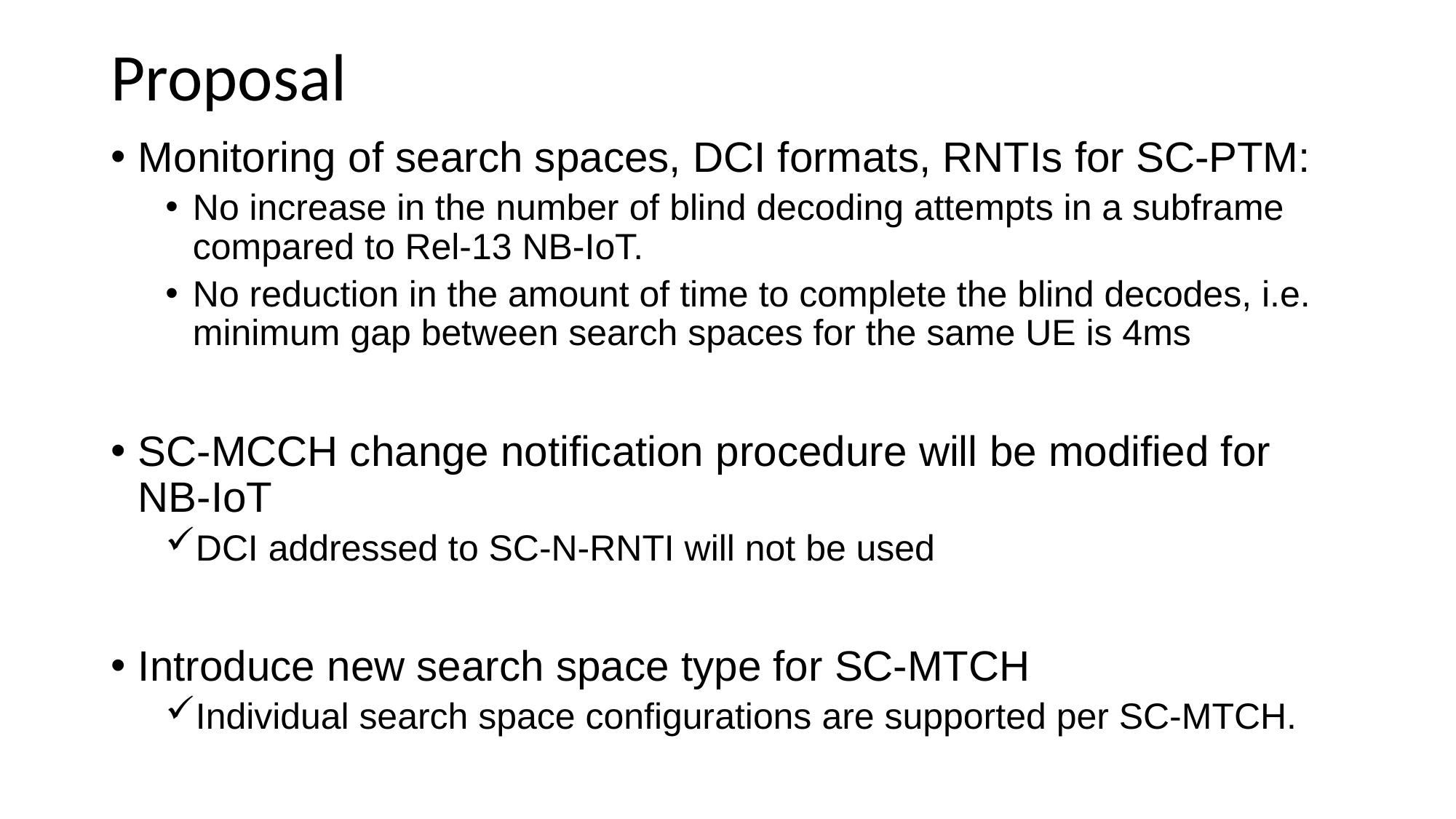

# Proposal
Monitoring of search spaces, DCI formats, RNTIs for SC-PTM:
No increase in the number of blind decoding attempts in a subframe compared to Rel-13 NB-IoT.
No reduction in the amount of time to complete the blind decodes, i.e. minimum gap between search spaces for the same UE is 4ms

SC-MCCH change notification procedure will be modified for NB-IoT
DCI addressed to SC-N-RNTI will not be used

Introduce new search space type for SC-MTCH
Individual search space configurations are supported per SC-MTCH.